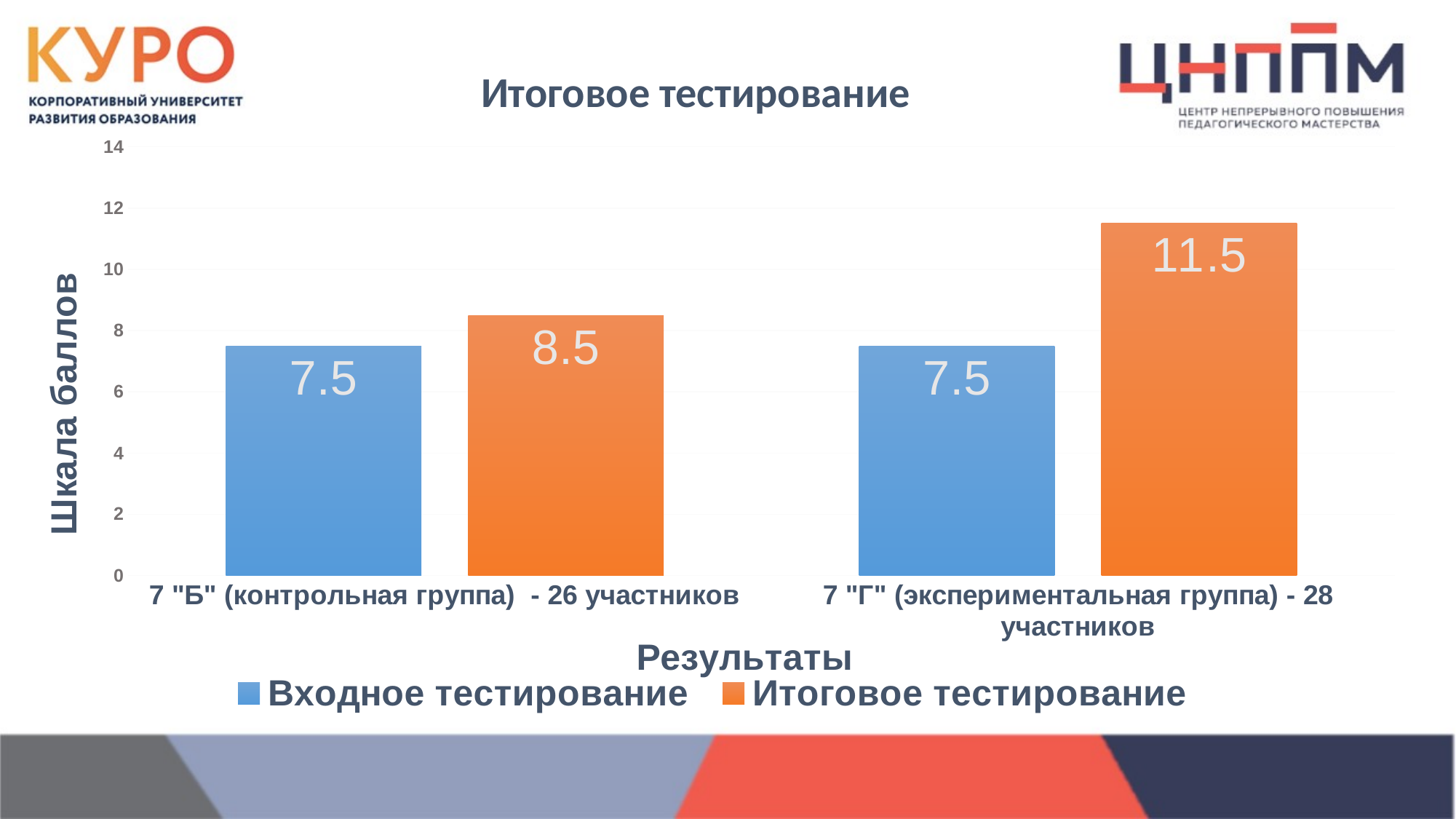

Итоговое тестирование

### Chart

| Category | Входное тестирование  | Итоговое тестирование  |
|---|---|---|
| 7 "Б" (контрольная группа)  - 26 участников | 7.5 | 8.5 |
| 7 "Г" (экспериментальная группа) - 28 участников | 7.5 | 11.5 |